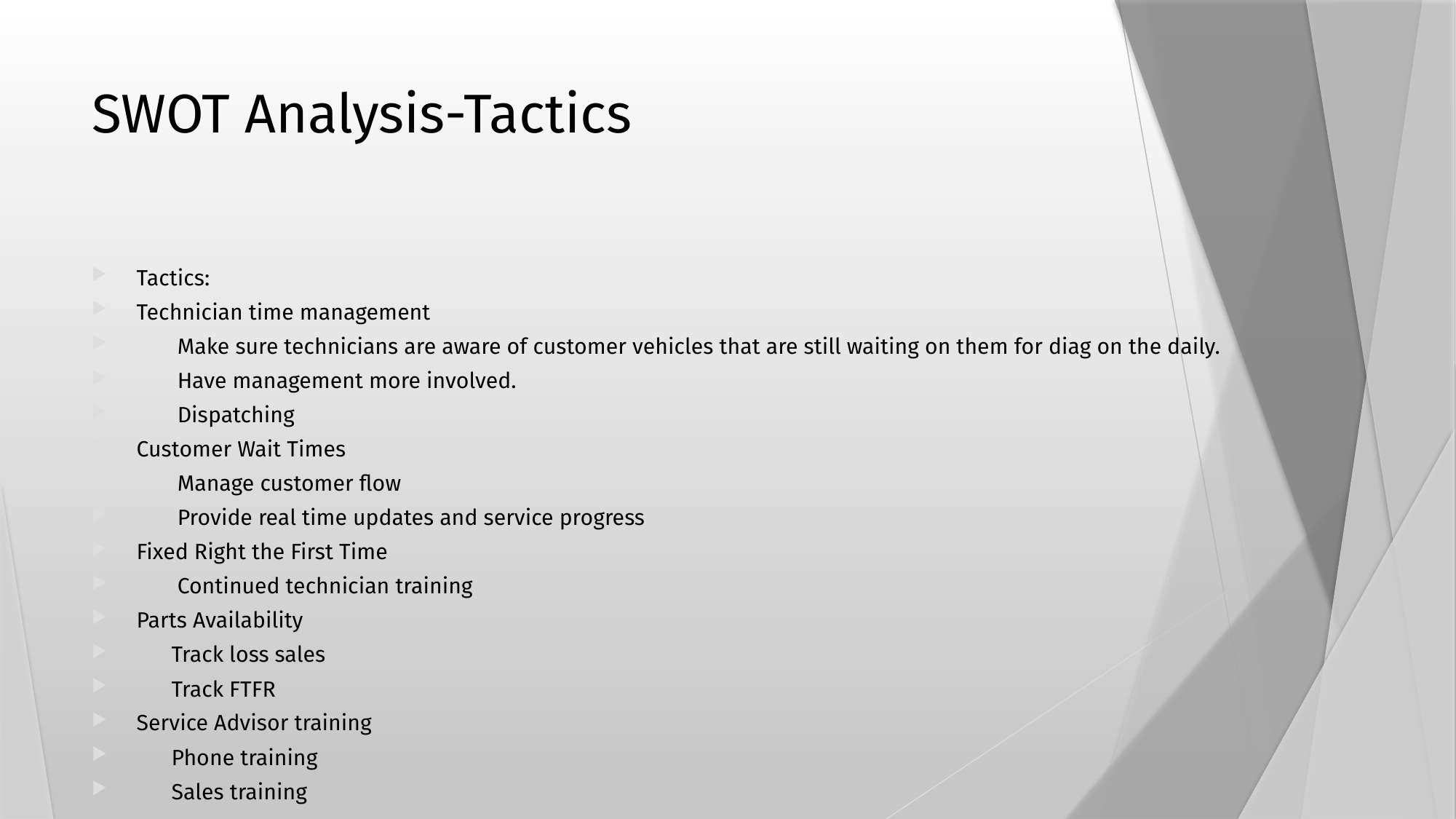

# SWOT Analysis-Tactics
Tactics:
Technician time management
       Make sure technicians are aware of customer vehicles that are still waiting on them for diag on the daily.
       Have management more involved.
       Dispatching
Customer Wait Times
       Manage customer flow
       Provide real time updates and service progress
Fixed Right the First Time
       Continued technician training
Parts Availability
      Track loss sales
      Track FTFR
Service Advisor training
      Phone training
      Sales training